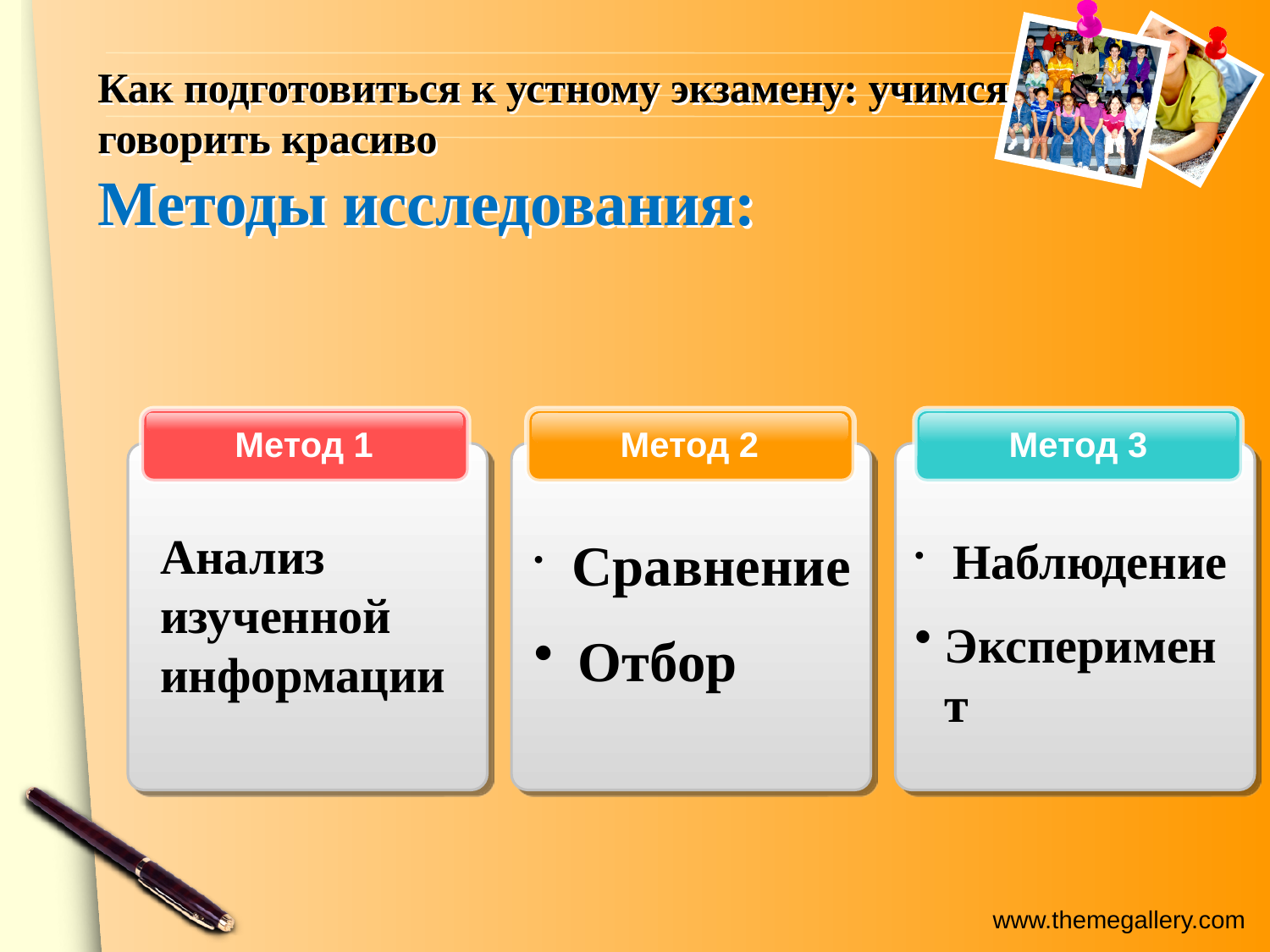

# Как подготовиться к устному экзамену: учимся говорить красиво Методы исследования:

Метод 1
Метод 2
Метод 3

Анализ изученной информации
 Сравнение
 Отбор
 Наблюдение
Эксперимент